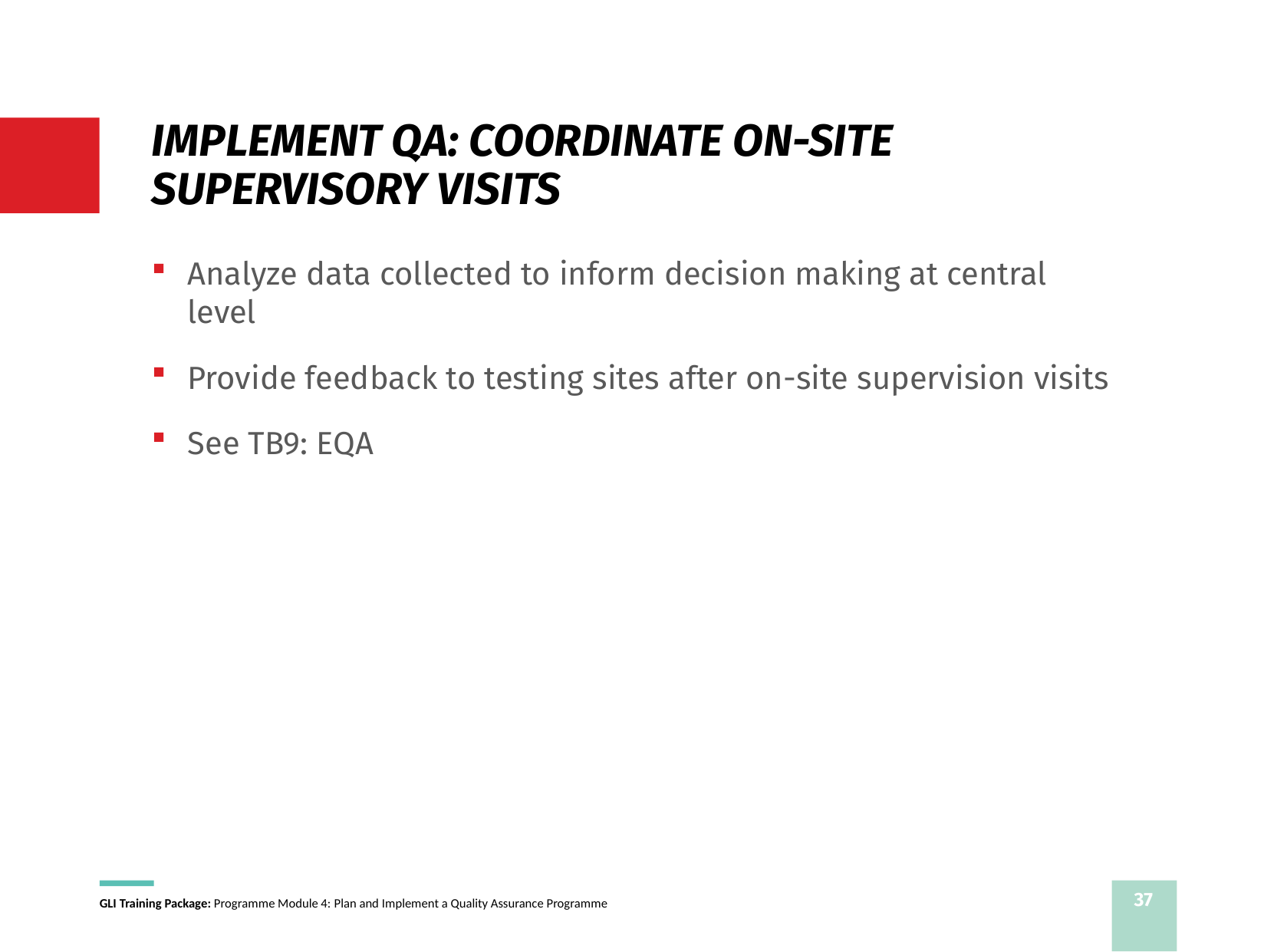

# IMPLEMENT QA: COORDINATE ON-SITE SUPERVISORY VISITS
Analyze data collected to inform decision making at central level
Provide feedback to testing sites after on-site supervision visits
See TB9: EQA